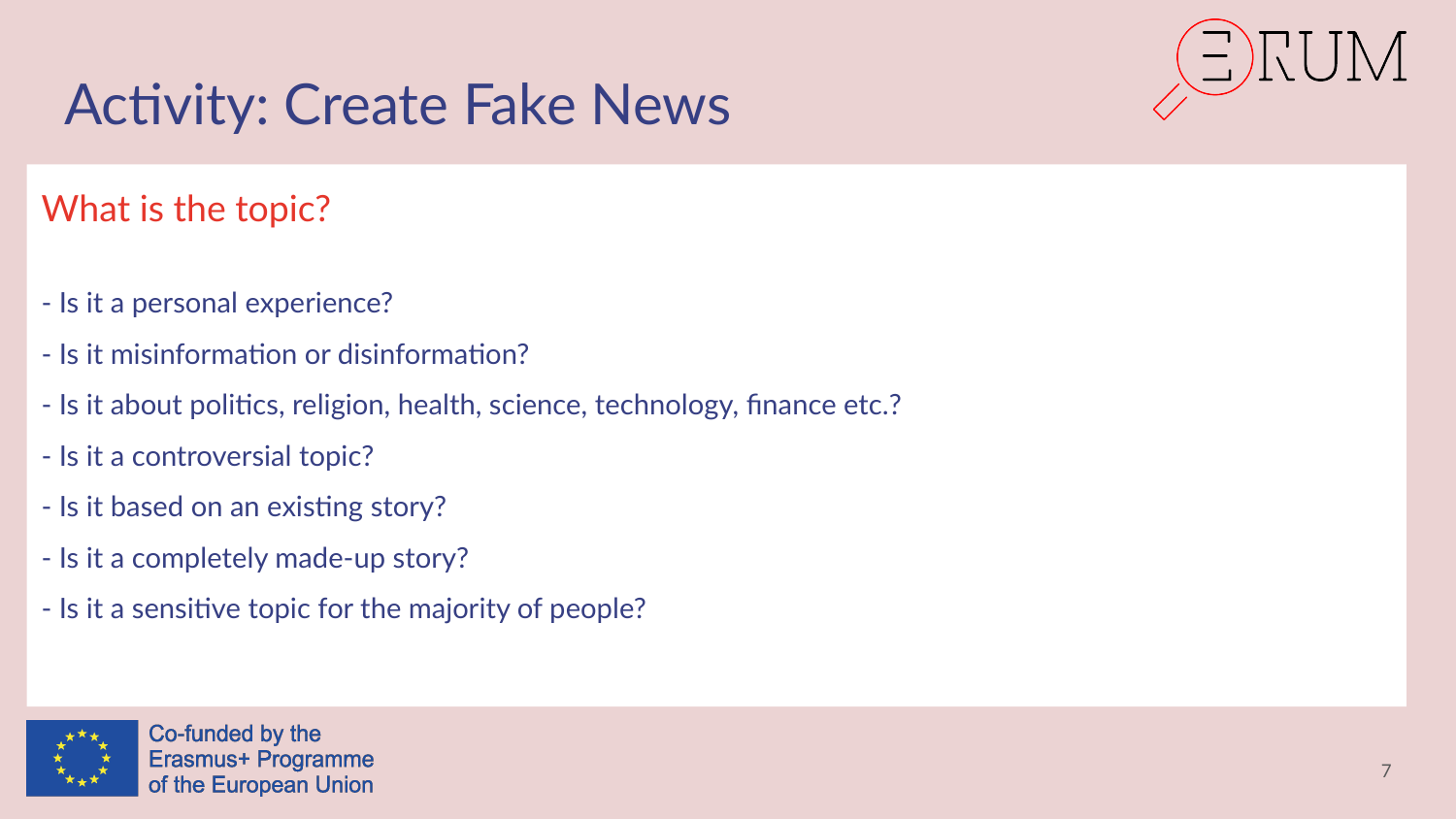

# Activity: Create Fake News
What is the topic?

- Is it a personal experience?
- Is it misinformation or disinformation?
- Is it about politics, religion, health, science, technology, finance etc.?
- Is it a controversial topic?
- Is it based on an existing story?
- Is it a completely made-up story?
- Is it a sensitive topic for the majority of people?

7